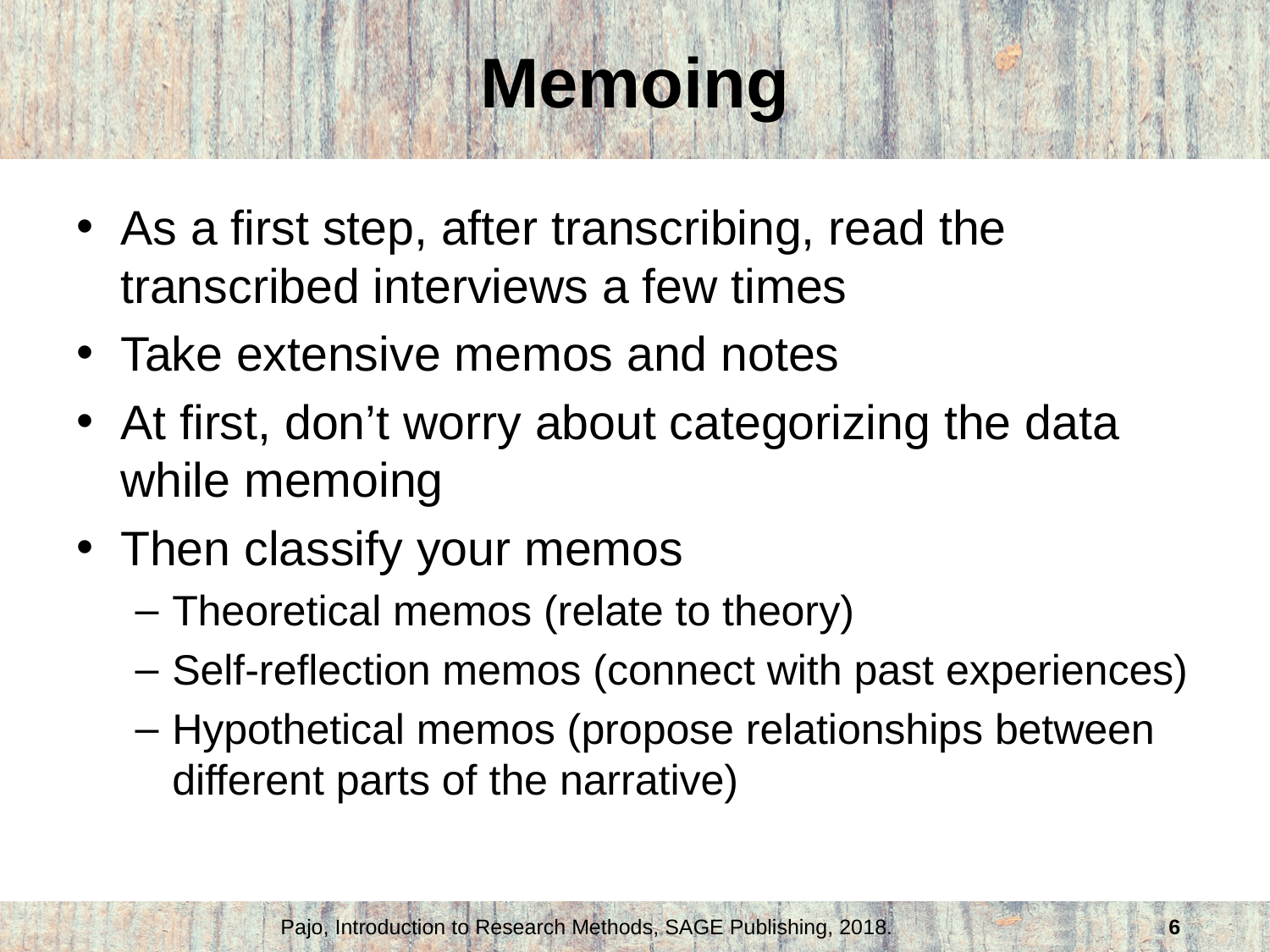

# Memoing
As a first step, after transcribing, read the transcribed interviews a few times
Take extensive memos and notes
At first, don’t worry about categorizing the data while memoing
Then classify your memos
Theoretical memos (relate to theory)
Self-reflection memos (connect with past experiences)
Hypothetical memos (propose relationships between different parts of the narrative)
Pajo, Introduction to Research Methods, SAGE Publishing, 2018.
6